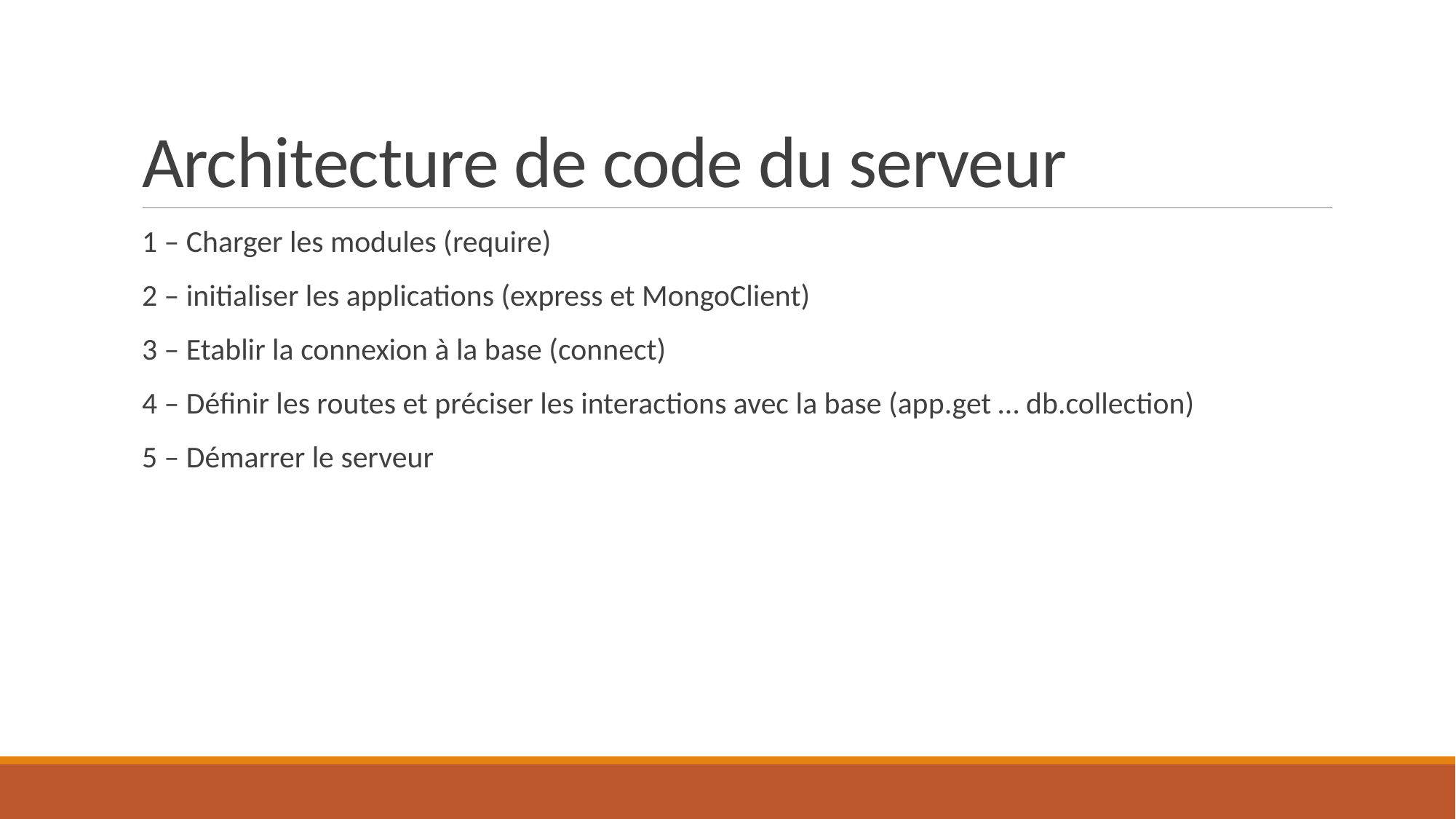

# Architecture de code du serveur
1 – Charger les modules (require)
2 – initialiser les applications (express et MongoClient)
3 – Etablir la connexion à la base (connect)
4 – Définir les routes et préciser les interactions avec la base (app.get … db.collection)
5 – Démarrer le serveur